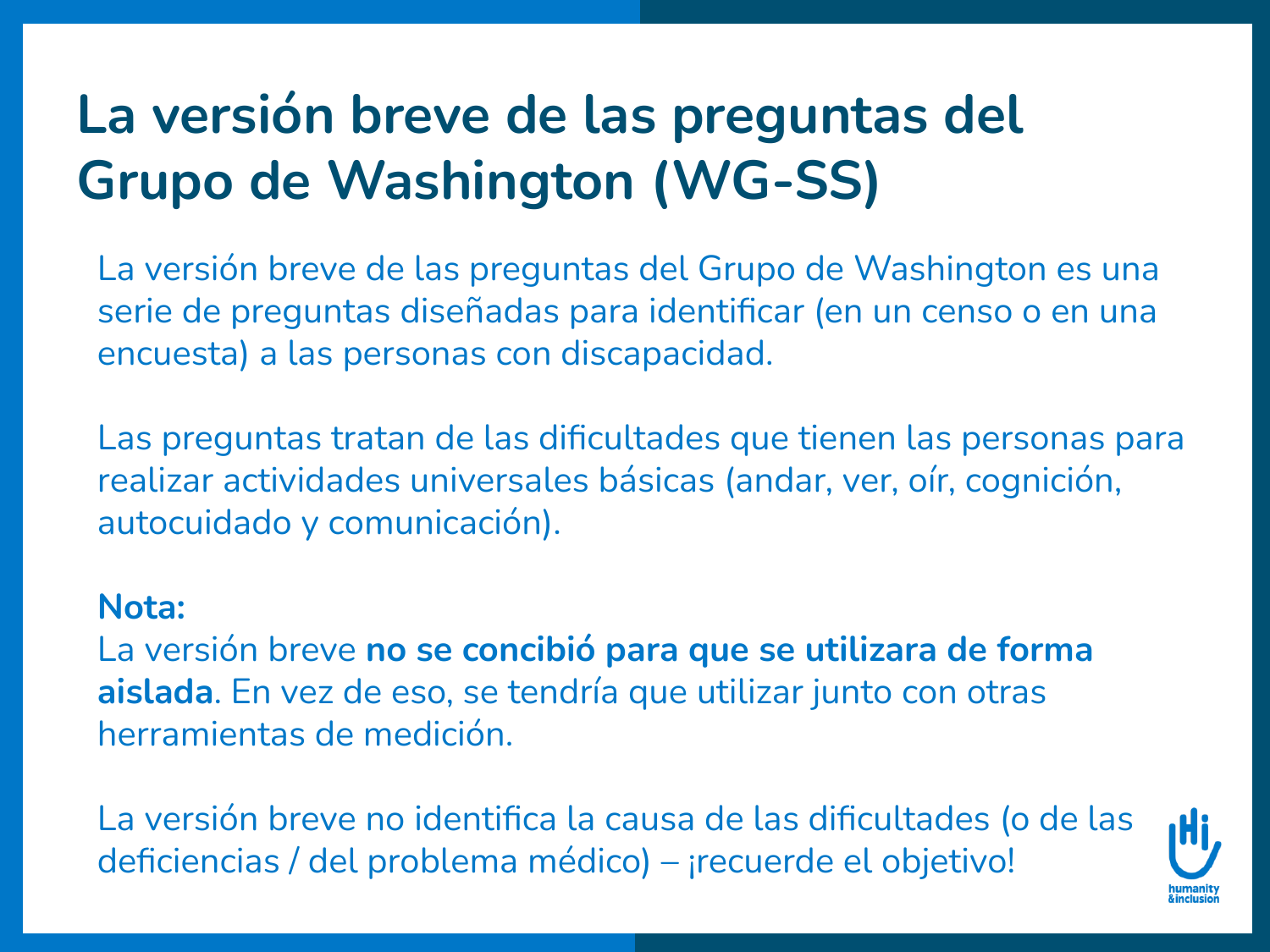

# La versión breve de las preguntas del Grupo de Washington (WG-SS)
La versión breve de las preguntas del Grupo de Washington es una serie de preguntas diseñadas para identificar (en un censo o en una encuesta) a las personas con discapacidad.

Las preguntas tratan de las dificultades que tienen las personas para realizar actividades universales básicas (andar, ver, oír, cognición, autocuidado y comunicación).

Nota:
La versión breve no se concibió para que se utilizara de forma aislada. En vez de eso, se tendría que utilizar junto con otras herramientas de medición.

La versión breve no identifica la causa de las dificultades (o de las deficiencias / del problema médico) – ¡recuerde el objetivo!